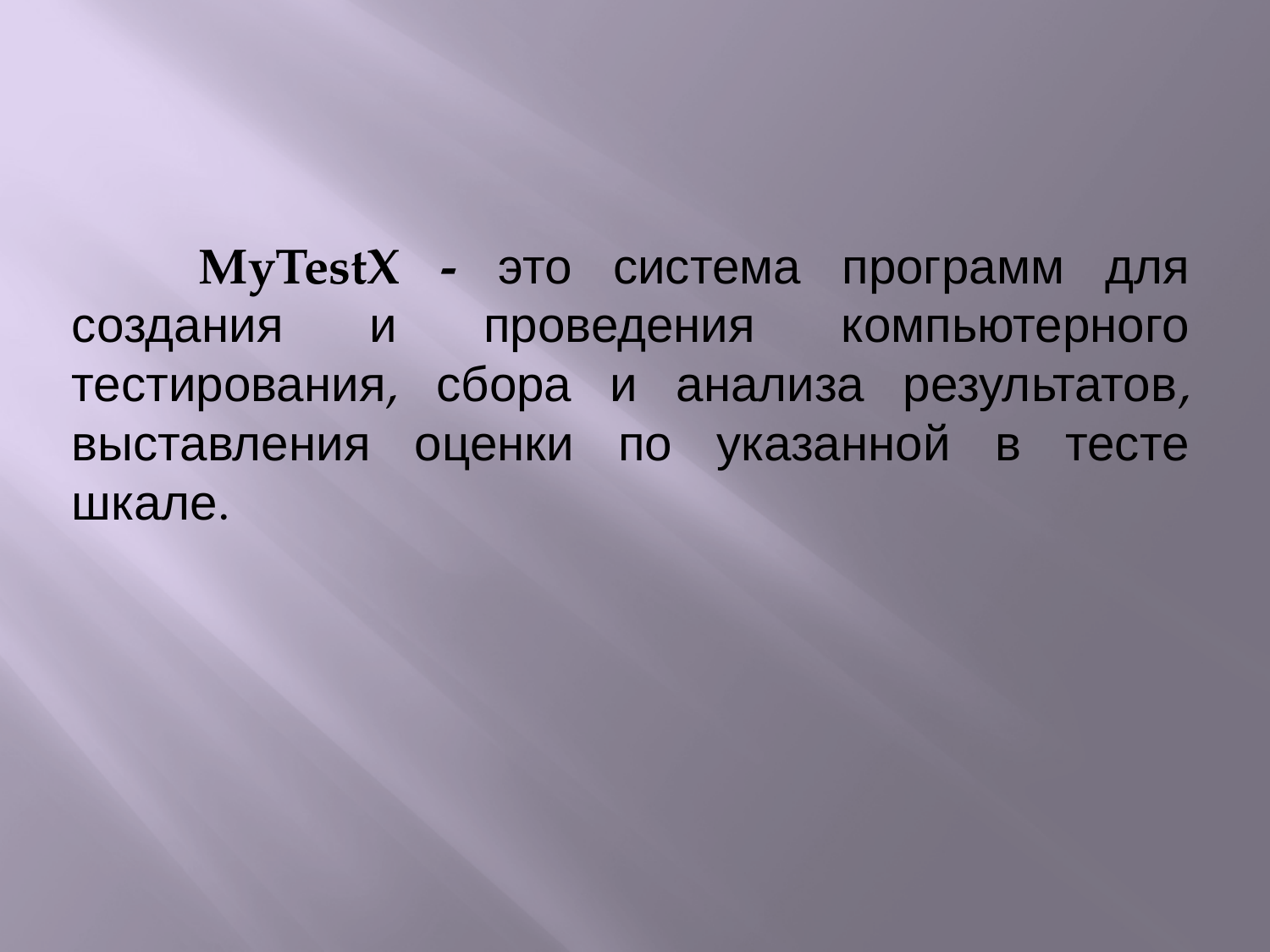

MyTestX - это система программ для создания и проведения компьютерного тестирования, сбора и анализа результатов, выставления оценки по указанной в тесте шкале.